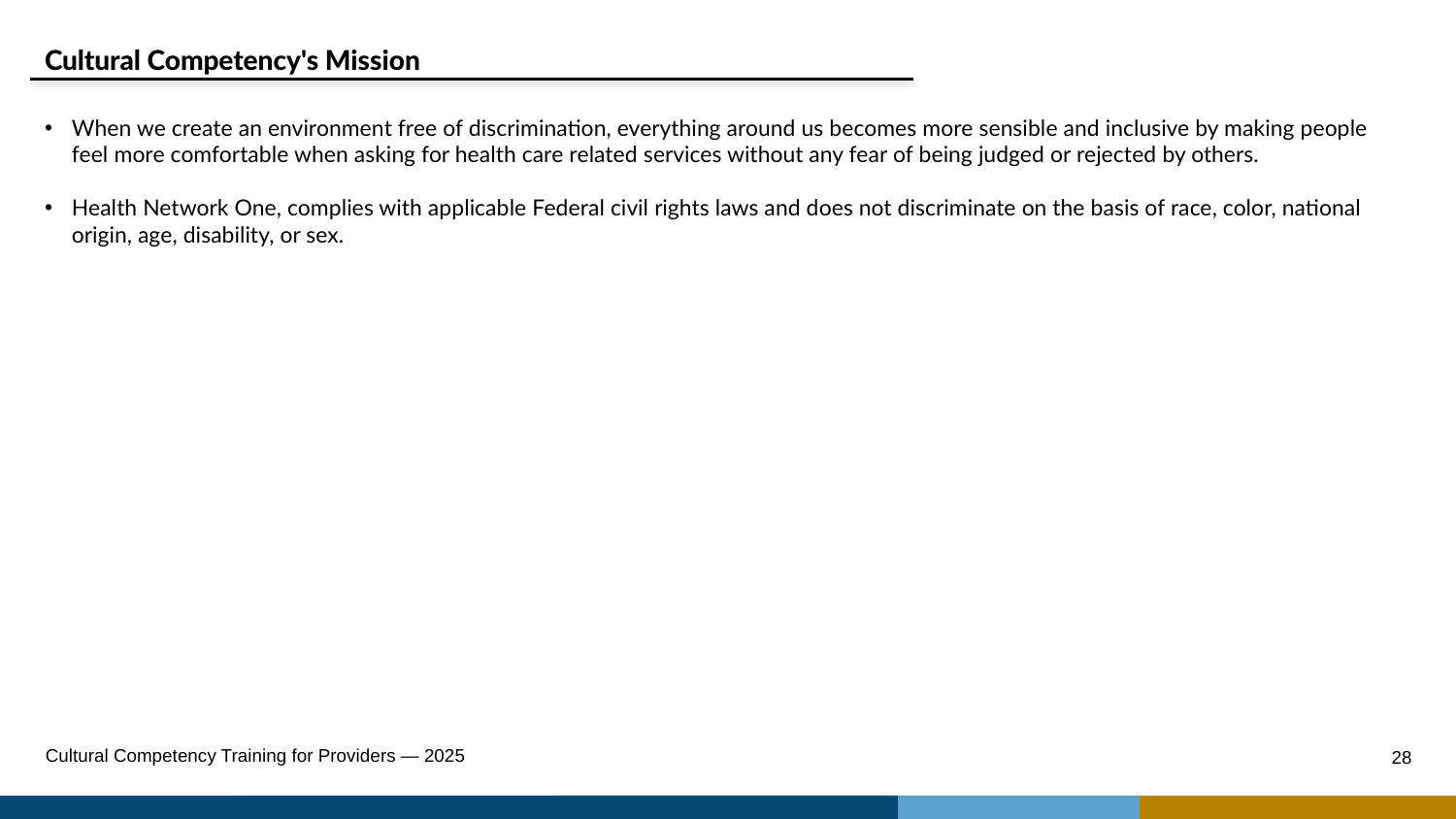

Cultural Competency's Mission
When we create an environment free of discrimination, everything around us becomes more sensible and inclusive by making people feel more comfortable when asking for health care related services without any fear of being judged or rejected by others.

Health Network One, complies with applicable Federal civil rights laws and does not discriminate on the basis of race, color, national origin, age, disability, or sex.
Cultural Competency Training for Providers — 2025